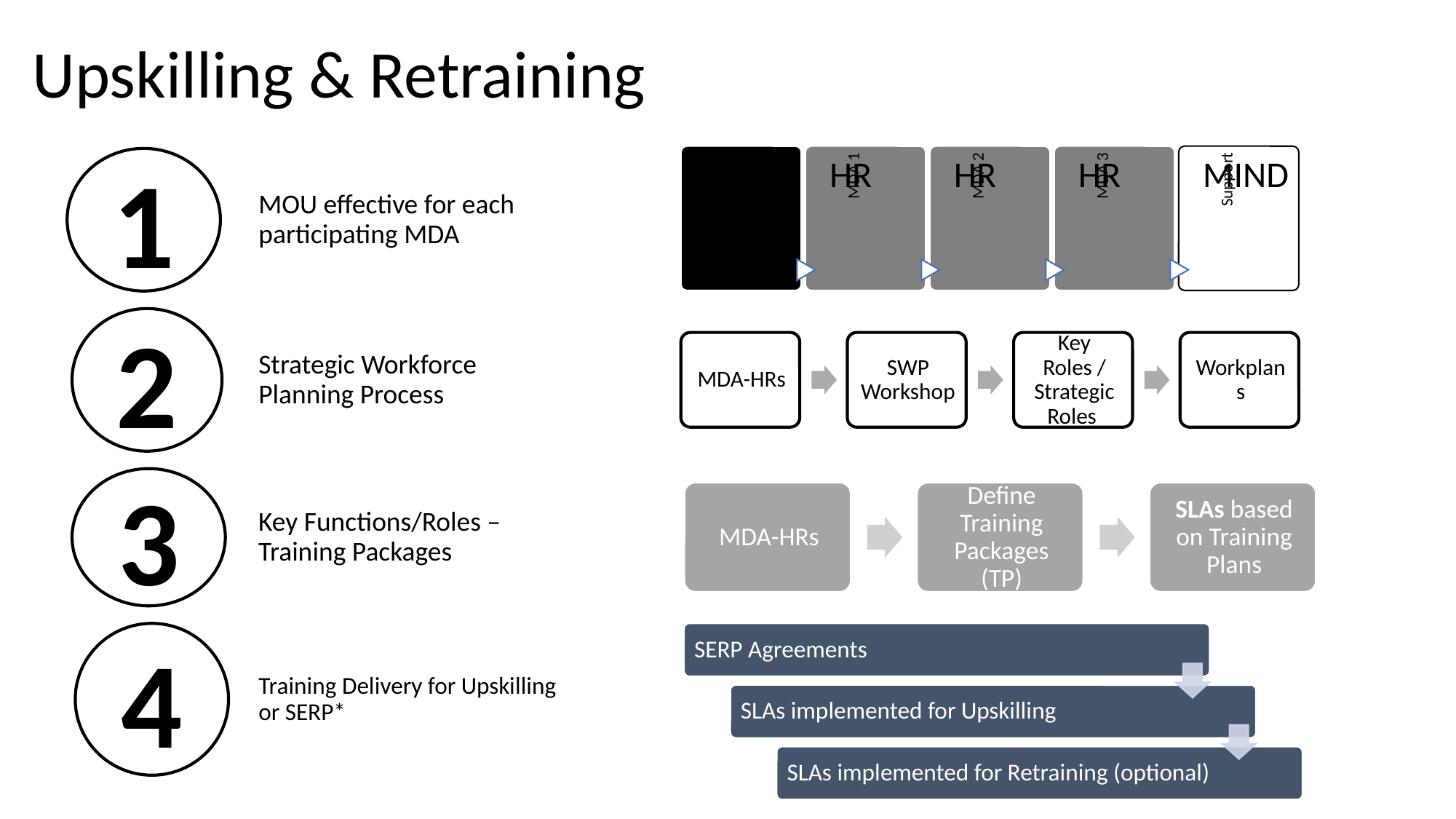

# Upskilling & Retraining

MOU
MDA 1
HR
MDA 2
HR
MDA 3
HR
Support
MIND
1
MOU effective for each participating MDA
MDA-HRs

SWP Workshop

Key Roles / Strategic Roles

Workplans
2
Strategic Workforce Planning Process
3
MDA-HRs

Define Training Packages (TP)

SLAs based on Training Plans
Key Functions/Roles – Training Packages
4
SERP Agreements
SLAs implemented for Upskilling
SLAs implemented for Retraining (optional)

Training Delivery for Upskilling or SERP*